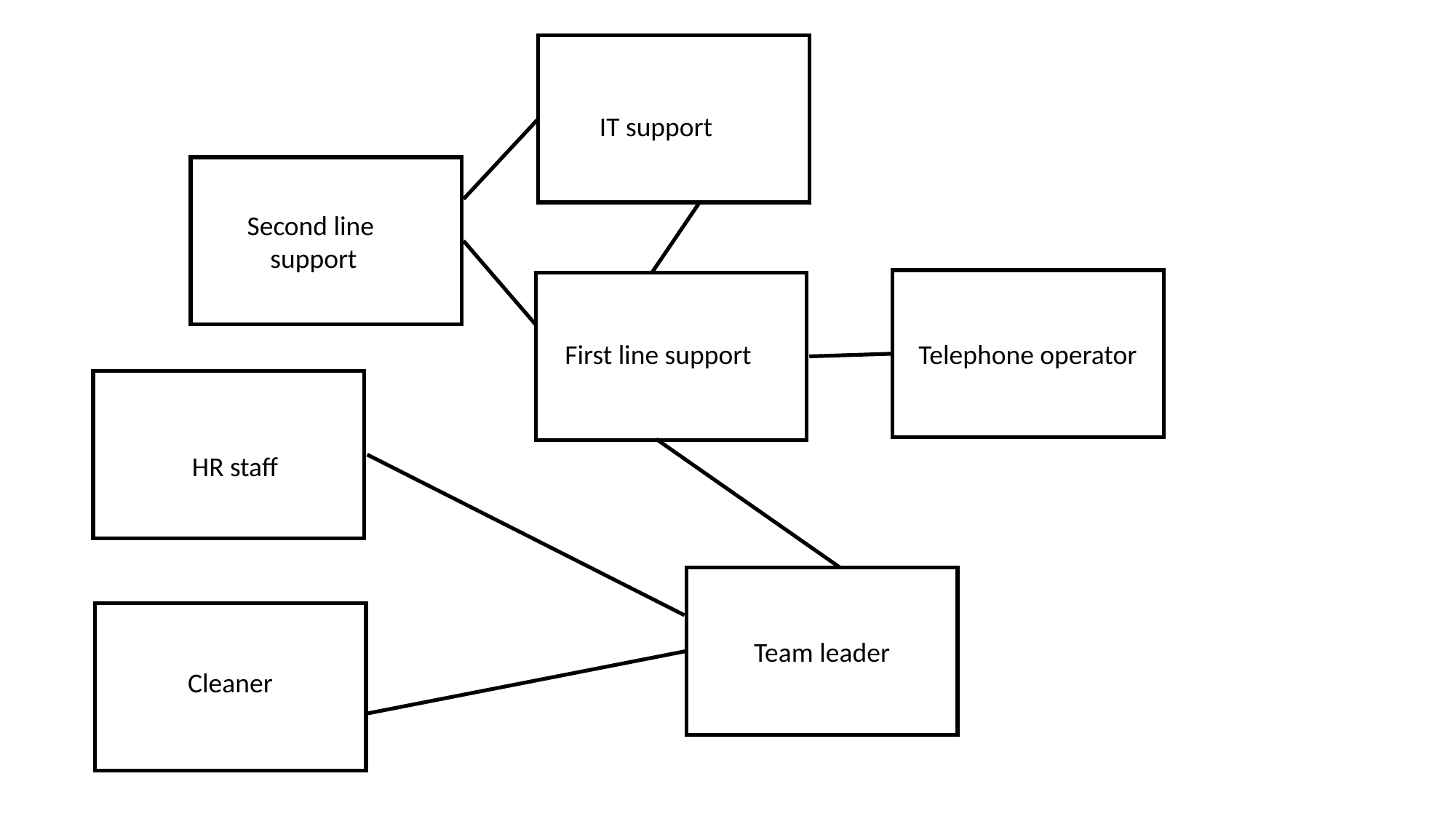

IT support

Second line
support

First line support
Telephone operator

HR staff

Team leader
Cleaner